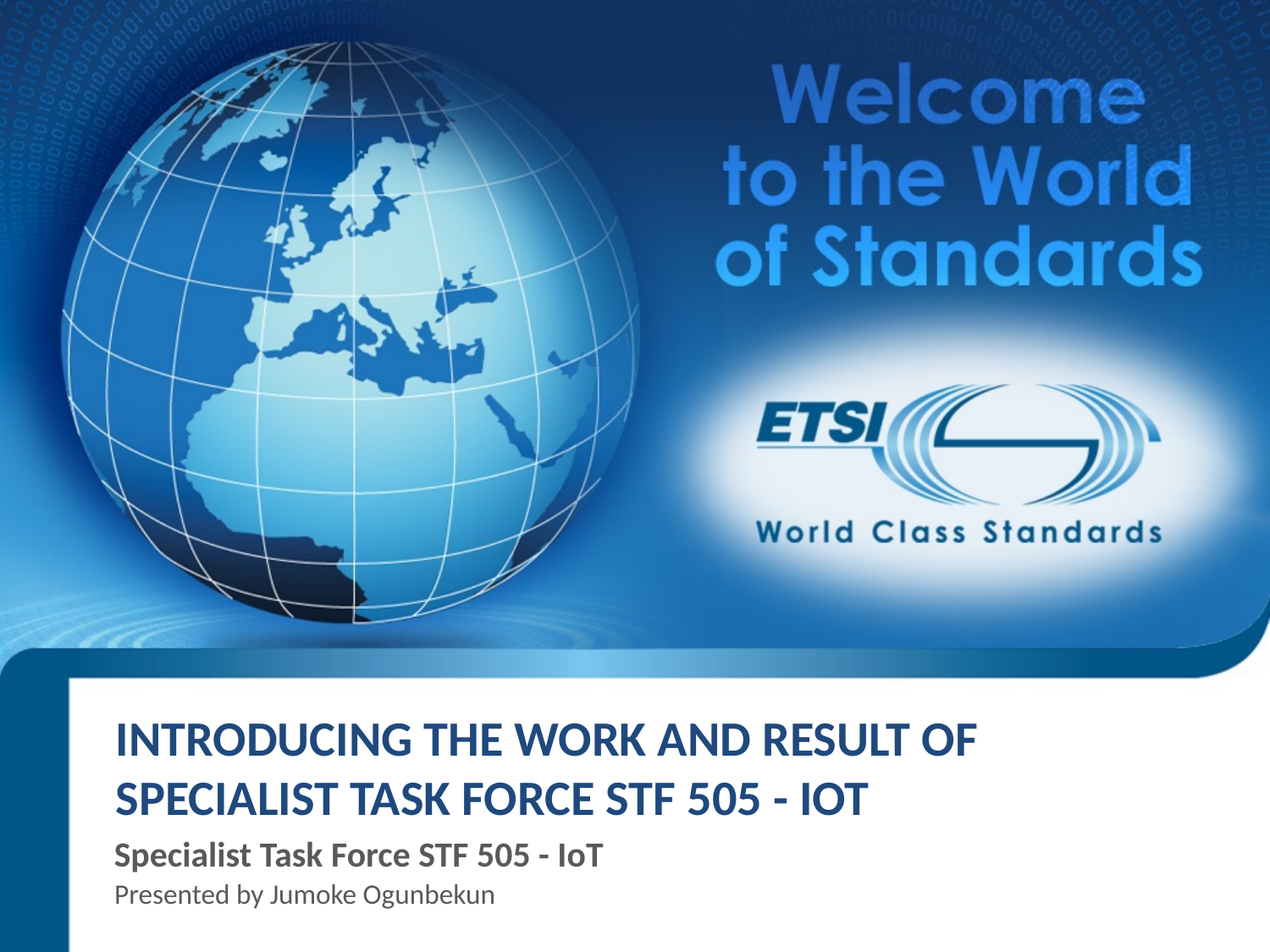

# Introducing the work and result of Specialist Task Force STF 505 - IoT
Specialist Task Force STF 505 - IoT
Presented by Jumoke Ogunbekun